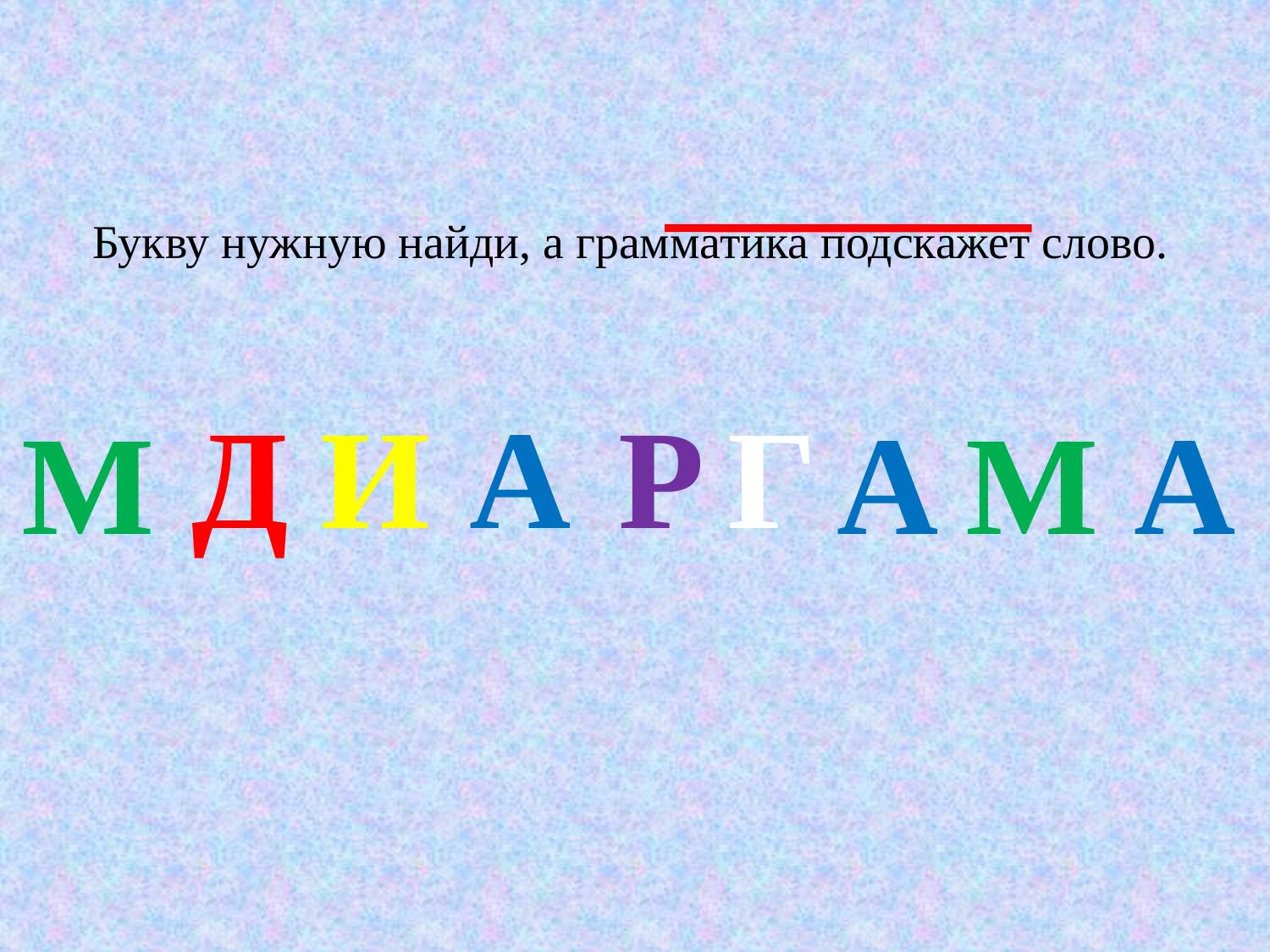

# Букву нужную найди, а грамматика подскажет слово.
Д
И
А
Р
Г
М
А
М
А